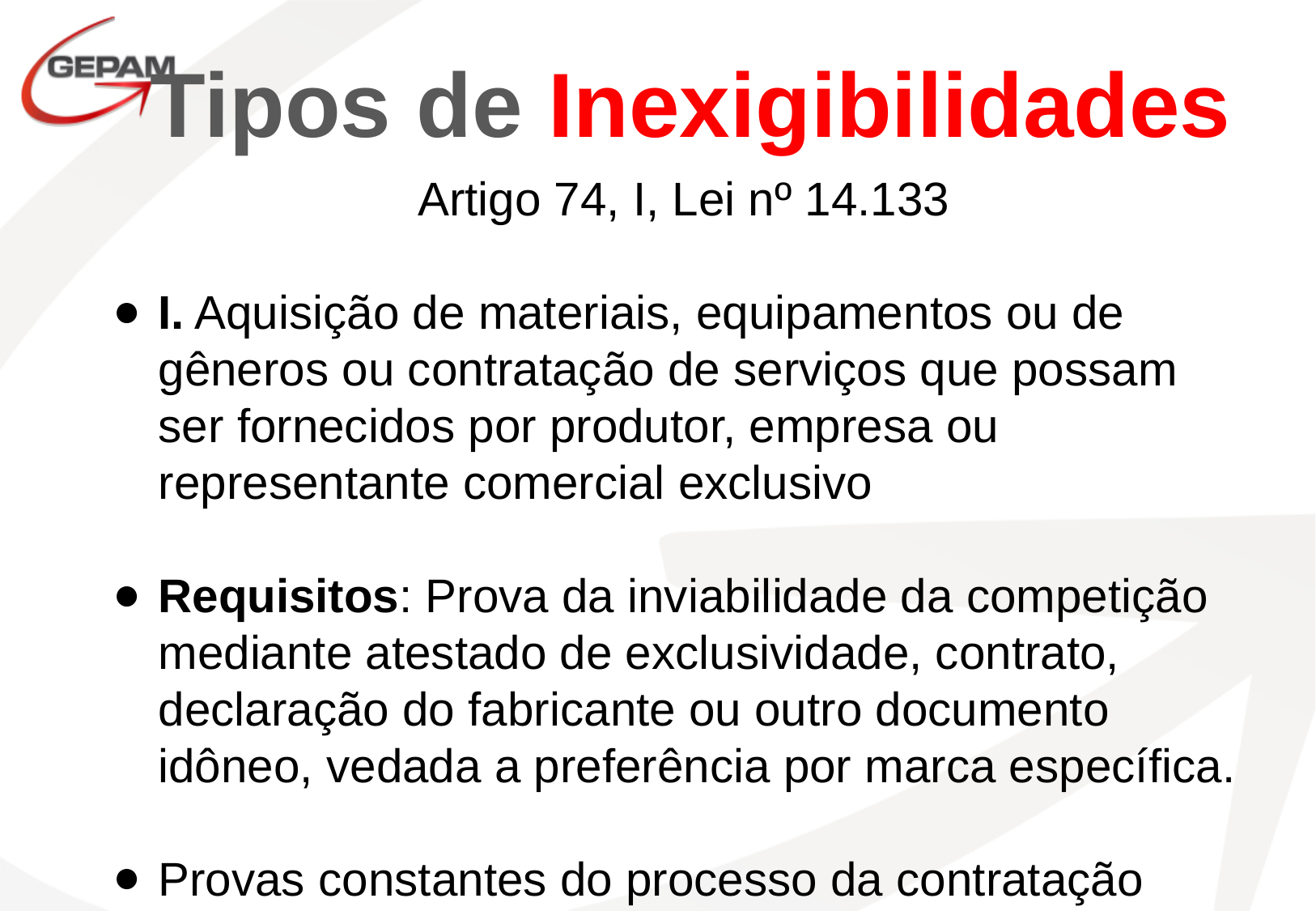

# Tipos de Inexigibilidades
Artigo 74, I, Lei nº 14.133

I. Aquisição de materiais, equipamentos ou de gêneros ou contratação de serviços que possam ser fornecidos por produtor, empresa ou representante comercial exclusivo

Requisitos: Prova da inviabilidade da competição mediante atestado de exclusividade, contrato, declaração do fabricante ou outro documento idôneo, vedada a preferência por marca específica.

Provas constantes do processo da contratação direta